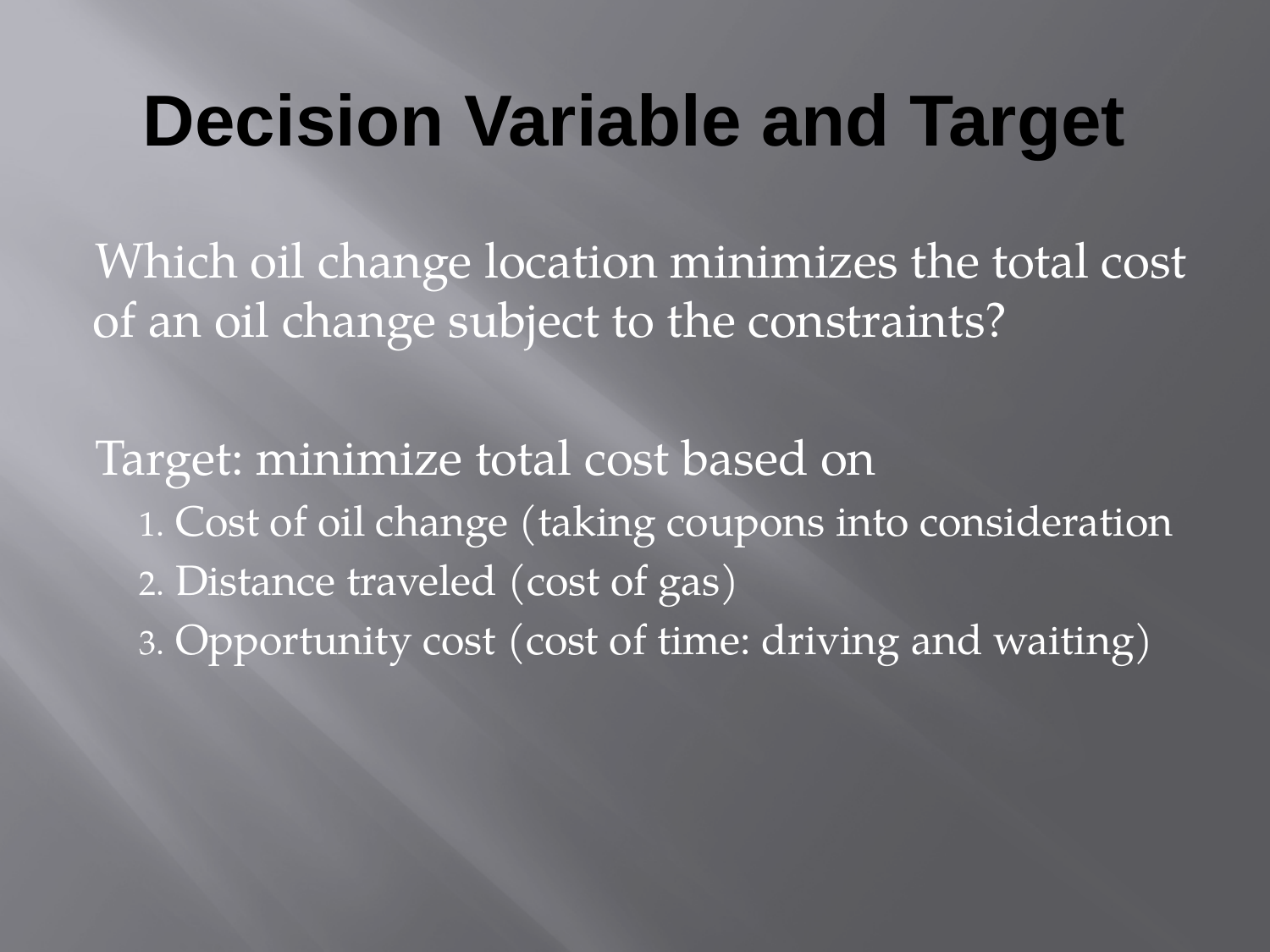

# Decision Variable and Target
Which oil change location minimizes the total cost of an oil change subject to the constraints?

Target: minimize total cost based on
 Cost of oil change (taking coupons into consideration
 Distance traveled (cost of gas)
 Opportunity cost (cost of time: driving and waiting)